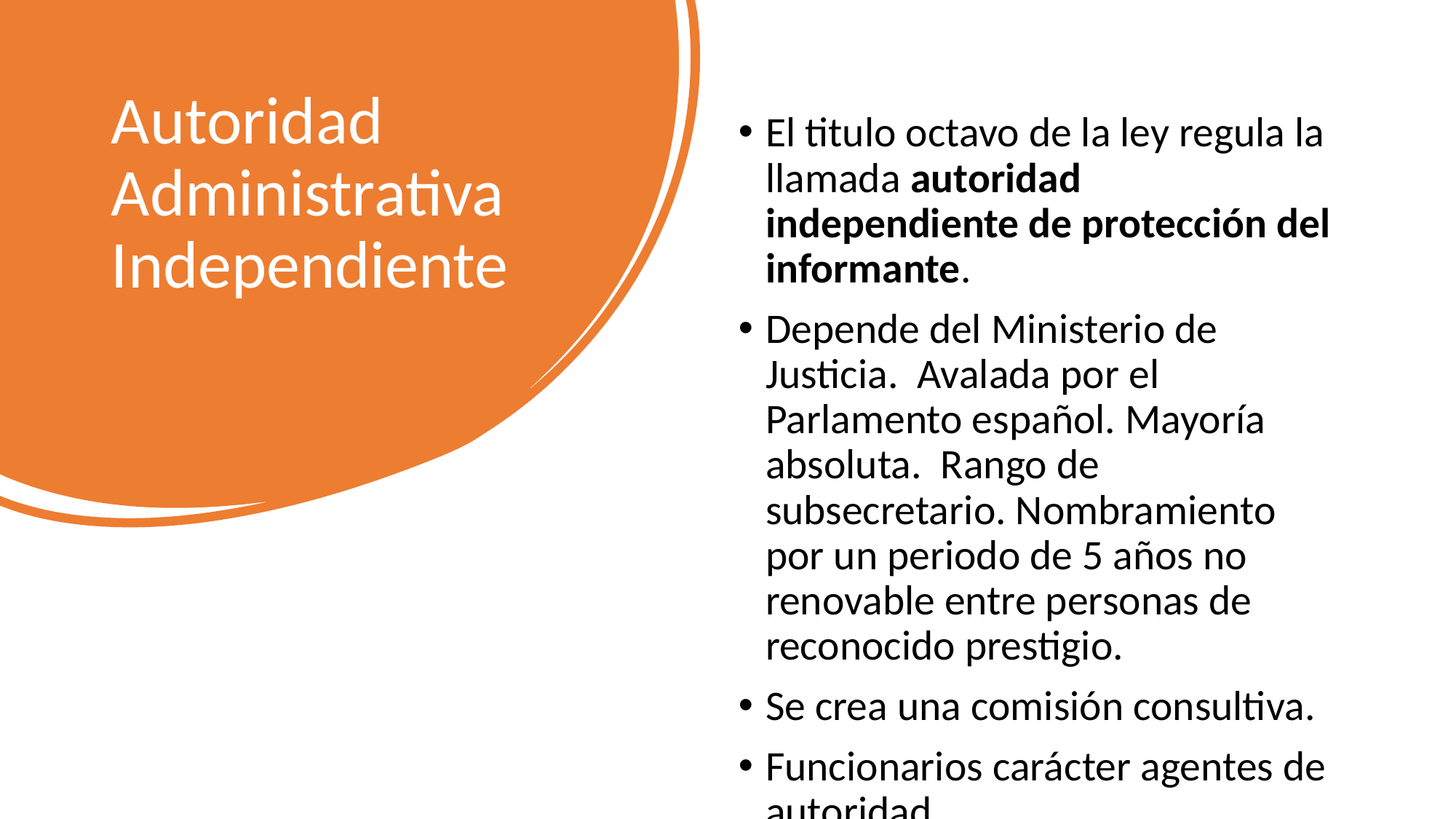

# Autoridad Administrativa Independiente
El titulo octavo de la ley regula la llamada autoridad independiente de protección del informante.
Depende del Ministerio de Justicia.  Avalada por el Parlamento español. Mayoría absoluta.  Rango de subsecretario. Nombramiento por un periodo de 5 años no renovable entre personas de reconocido prestigio.
Se crea una comisión consultiva.
Funcionarios carácter agentes de autoridad